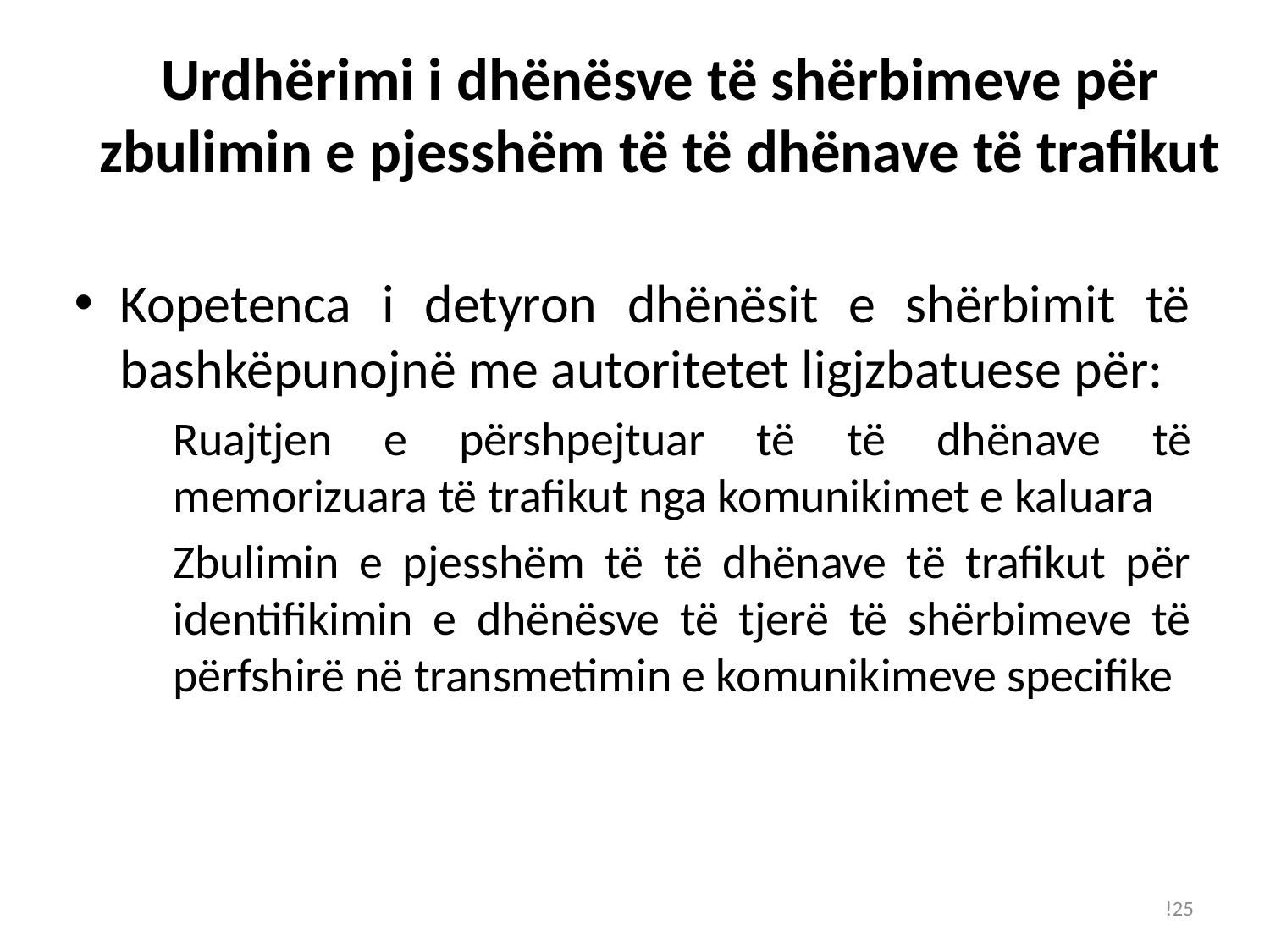

# Urdhërimi i dhënësve të shërbimeve për zbulimin e pjesshëm të të dhënave të trafikut
Kopetenca i detyron dhënësit e shërbimit të bashkëpunojnë me autoritetet ligjzbatuese për:
Ruajtjen e përshpejtuar të të dhënave të memorizuara të trafikut nga komunikimet e kaluara
Zbulimin e pjesshëm të të dhënave të trafikut për identifikimin e dhënësve të tjerë të shërbimeve të përfshirë në transmetimin e komunikimeve specifike
!25